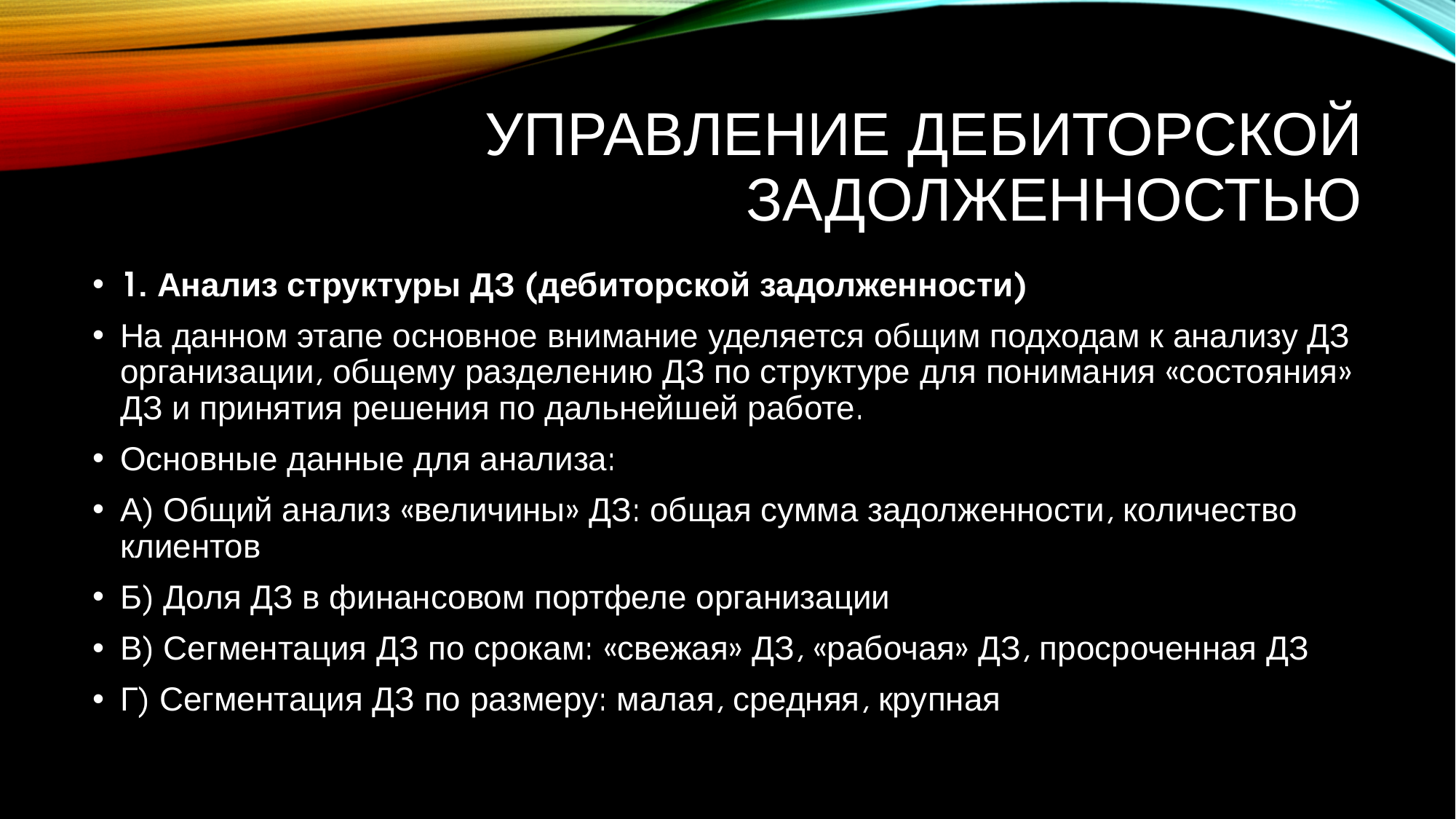

# Управление дебиторской задолженностью
1. Анализ структуры ДЗ (дебиторской задолженности)
На данном этапе основное внимание уделяется общим подходам к анализу ДЗ организации, общему разделению ДЗ по структуре для понимания «состояния» ДЗ и принятия решения по дальнейшей работе.
Основные данные для анализа:
А) Общий анализ «величины» ДЗ: общая сумма задолженности, количество клиентов
Б) Доля ДЗ в финансовом портфеле организации
В) Сегментация ДЗ по срокам: «свежая» ДЗ, «рабочая» ДЗ, просроченная ДЗ
Г) Сегментация ДЗ по размеру: малая, средняя, крупная